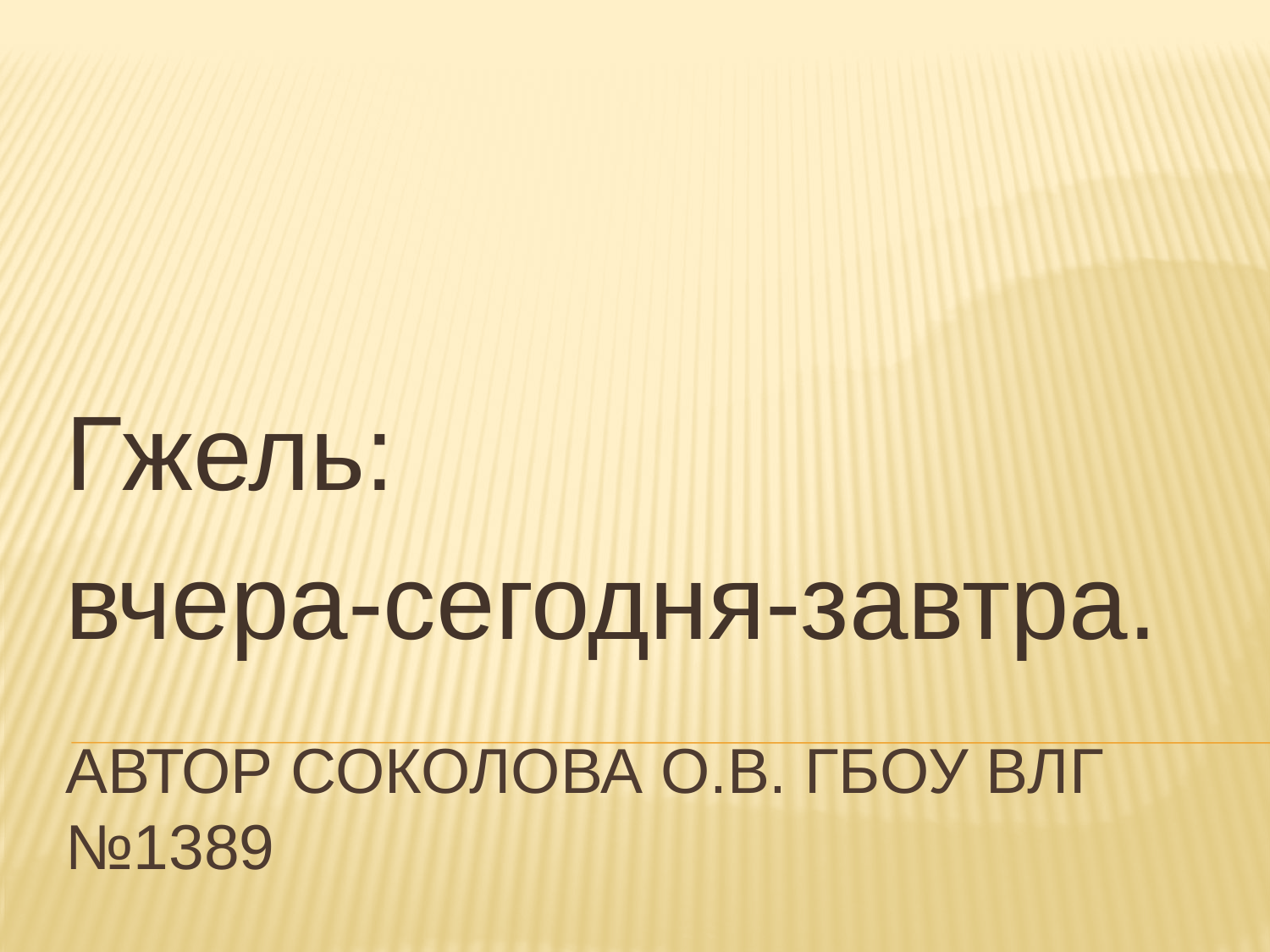

Гжель:
вчера-сегодня-завтра.
# Автор Соколова о.в. Гбоу влг №1389